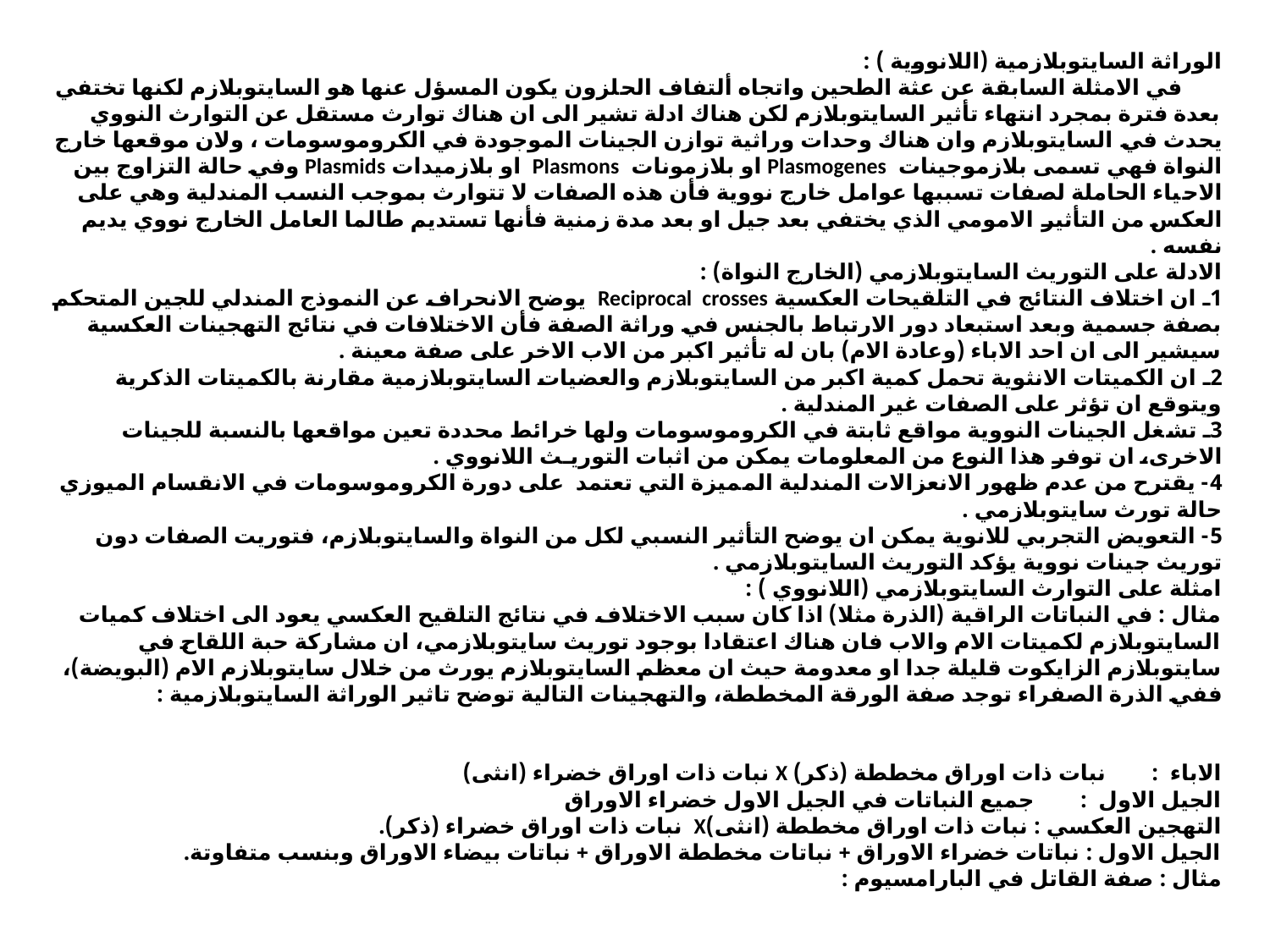

# الوراثة السايتوبلازمية (اللانووية ) : في الامثلة السابقة عن عثة الطحين واتجاه ألتفاف الحلزون يكون المسؤل عنها هو السايتوبلازم لكنها تختفي بعدة فترة بمجرد انتهاء تأثير السايتوبلازم لكن هناك ادلة تشير الى ان هناك توارث مستقل عن التوارث النووي يحدث في السايتوبلازم وان هناك وحدات وراثية توازن الجينات الموجودة في الكروموسومات ، ولان موقعها خارج النواة فهي تسمى بلازموجينات  Plasmogenes او بلازمونات  Plasmons  او بلازميدات Plasmids وفي حالة التزاوج بين الاحياء الحاملة لصفات تسببها عوامل خارج نووية فأن هذه الصفات لا تتوارث بموجب النسب المندلية وهي على العكس من التأثير الامومي الذي يختفي بعد جيل او بعد مدة زمنية فأنها تستديم طالما العامل الخارج نووي يديم نفسه . الادلة على التوريث السايتوبلازمي (الخارج النواة) : 1ـ ان اختلاف النتائج في التلقيحات العكسية Reciprocal  crosses  يوضح الانحراف عن النموذج المندلي للجين المتحكم بصفة جسمية وبعد استبعاد دور الارتباط بالجنس في وراثة الصفة فأن الاختلافات في نتائج التهجينات العكسية سيشير الى ان احد الاباء (وعادة الام) بان له تأثير اكبر من الاب الاخر على صفة معينة . 2ـ ان الكميتات الانثوية تحمل كمية اكبر من السايتوبلازم والعضيات السايتوبلازمية مقارنة بالكميتات الذكرية ويتوقع ان تؤثر على الصفات غير المندلية . 3ـ تشغل الجينات النووية مواقع ثابتة في الكروموسومات ولها خرائط محددة تعين مواقعها بالنسبة للجينات الاخرى، ان توفر هذا النوع من المعلومات يمكن من اثبات التوريـث اللانووي . 4- يقترح من عدم ظهور الانعزالات المندلية المميزة التي تعتمد  على دورة الكروموسومات في الانقسام الميوزي حالة تورث سايتوبلازمي . 5- التعويض التجربي للانوية يمكن ان يوضح التأثير النسبي لكل من النواة والسايتوبلازم، فتوريت الصفات دون توريث جينات نووية يؤكد التوريث السايتوبلازمي . امثلة على التوارث السايتوبلازمي (اللانووي ) : مثال : في النباتات الراقية (الذرة مثلا) اذا كان سبب الاختلاف في نتائج التلقيح العكسي يعود الى اختلاف كميات السايتوبلازم لكميتات الام والاب فان هناك اعتقادا بوجود توريث سايتوبلازمي، ان مشاركة حبة اللقاح في سايتوبلازم الزايكوت قليلة جدا او معدومة حيث ان معظم السايتوبلازم يورث من خلال سايتوبلازم الام (البويضة)، ففي الذرة الصفراء توجد صفة الورقة المخططة، والتهجينات التالية توضح تاثير الوراثة السايتوبلازمية : الاباء  :        نبات ذات اوراق مخططة (ذكر) X نبات ذات اوراق خضراء (انثى) الجيل الاول  :        جميع النباتات في الجيل الاول خضراء الاوراق التهجين العكسي : نبات ذات اوراق مخططة (انثى)X  نبات ذات اوراق خضراء (ذكر). الجيل الاول : نباتات خضراء الاوراق + نباتات مخططة الاوراق + نباتات بيضاء الاوراق وبنسب متفاوتة. مثال : صفة القاتل في البارامسيوم :